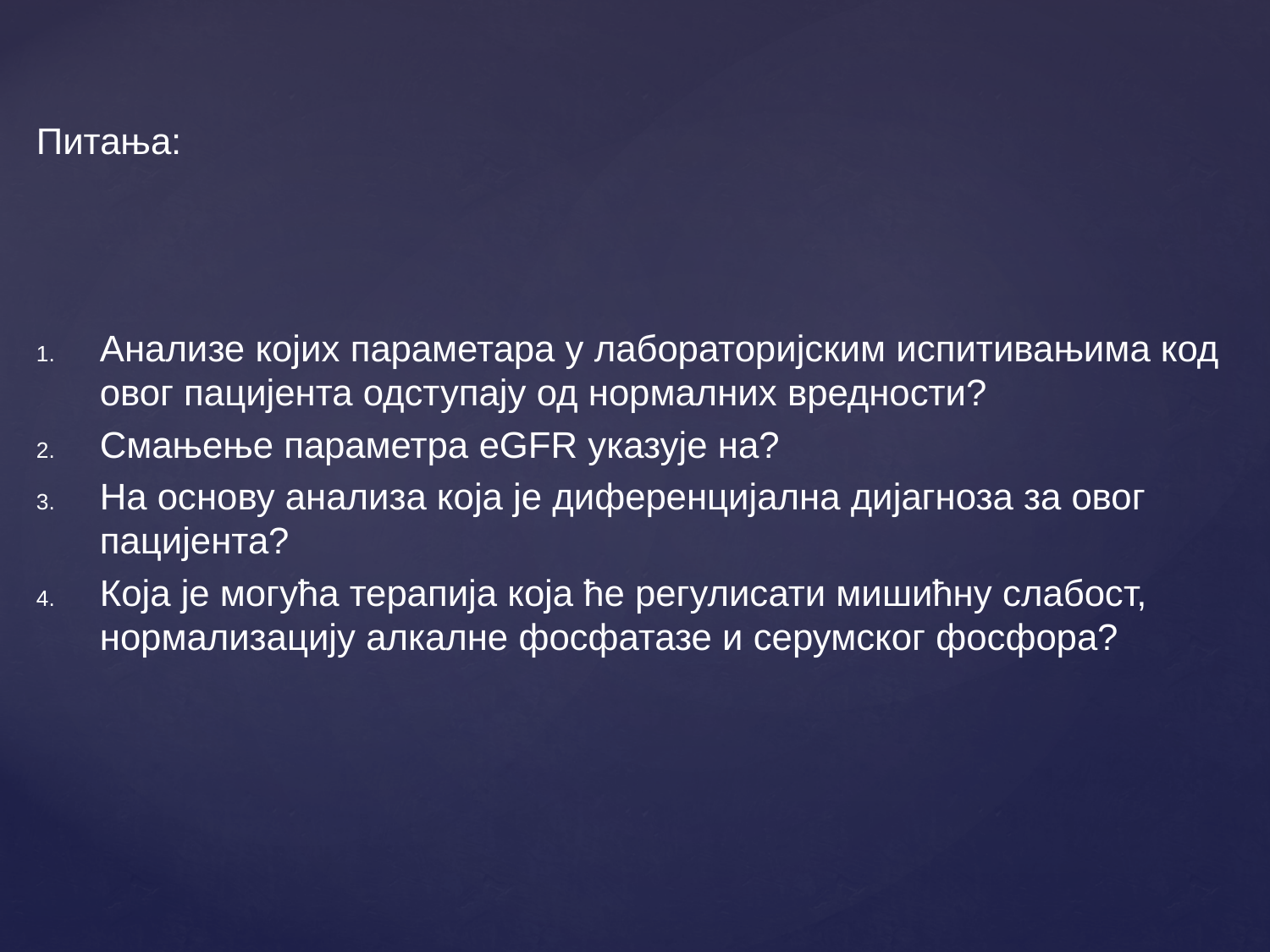

Питања:

Анализе којих параметара у лабораторијским испитивањима код овог пацијента одступају од нормалних вредности?
Смањење параметра eGFR указује на?
На основу анализа која је диференцијална дијагноза за овог пацијента?
Која је могућа терапија која ће регулисати мишићну слабост, нормализацију алкалне фосфатазе и серумског фосфора?